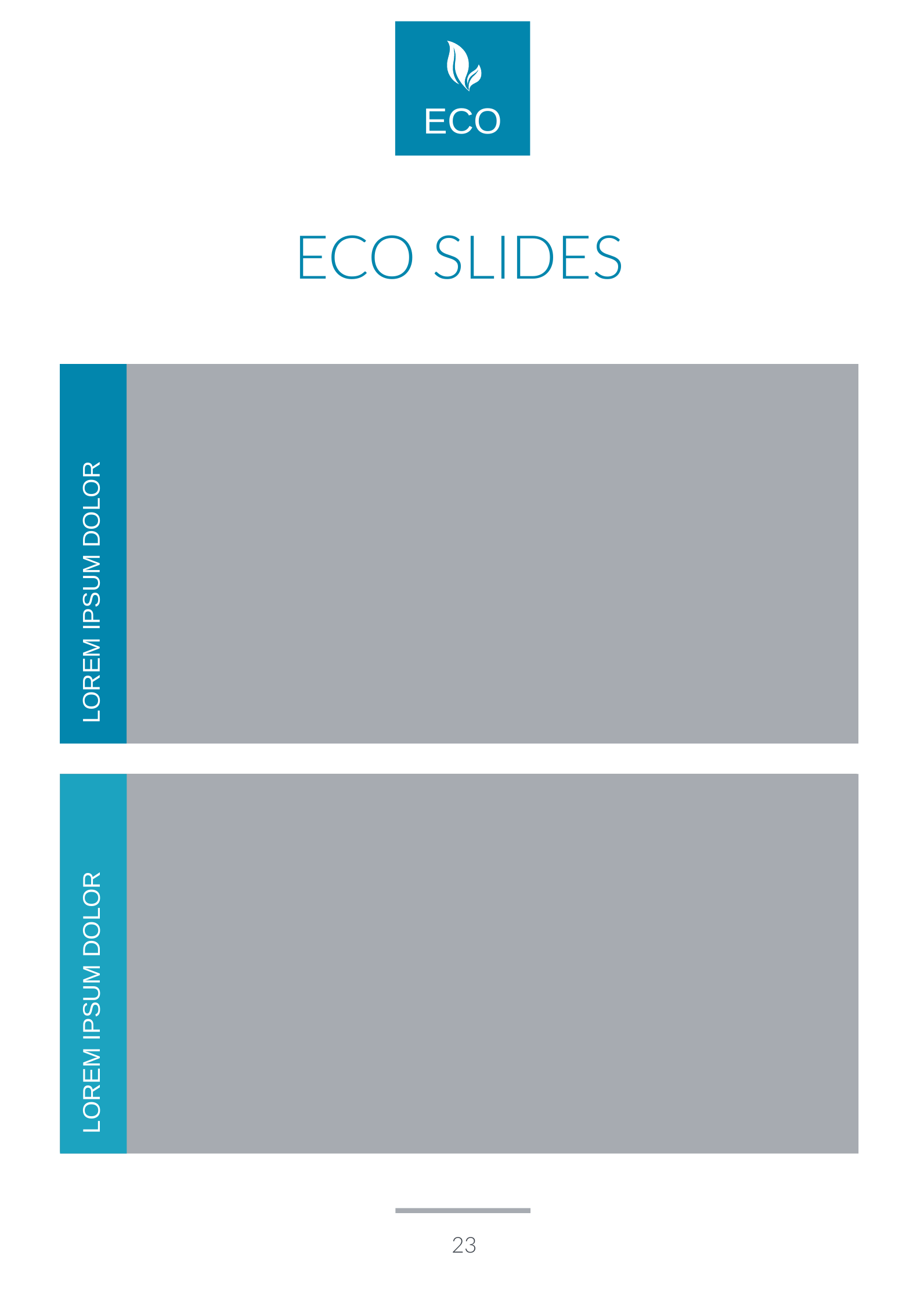

# ECO SLIDES

Lorem ipsum dolor

Lorem ipsum dolor
23